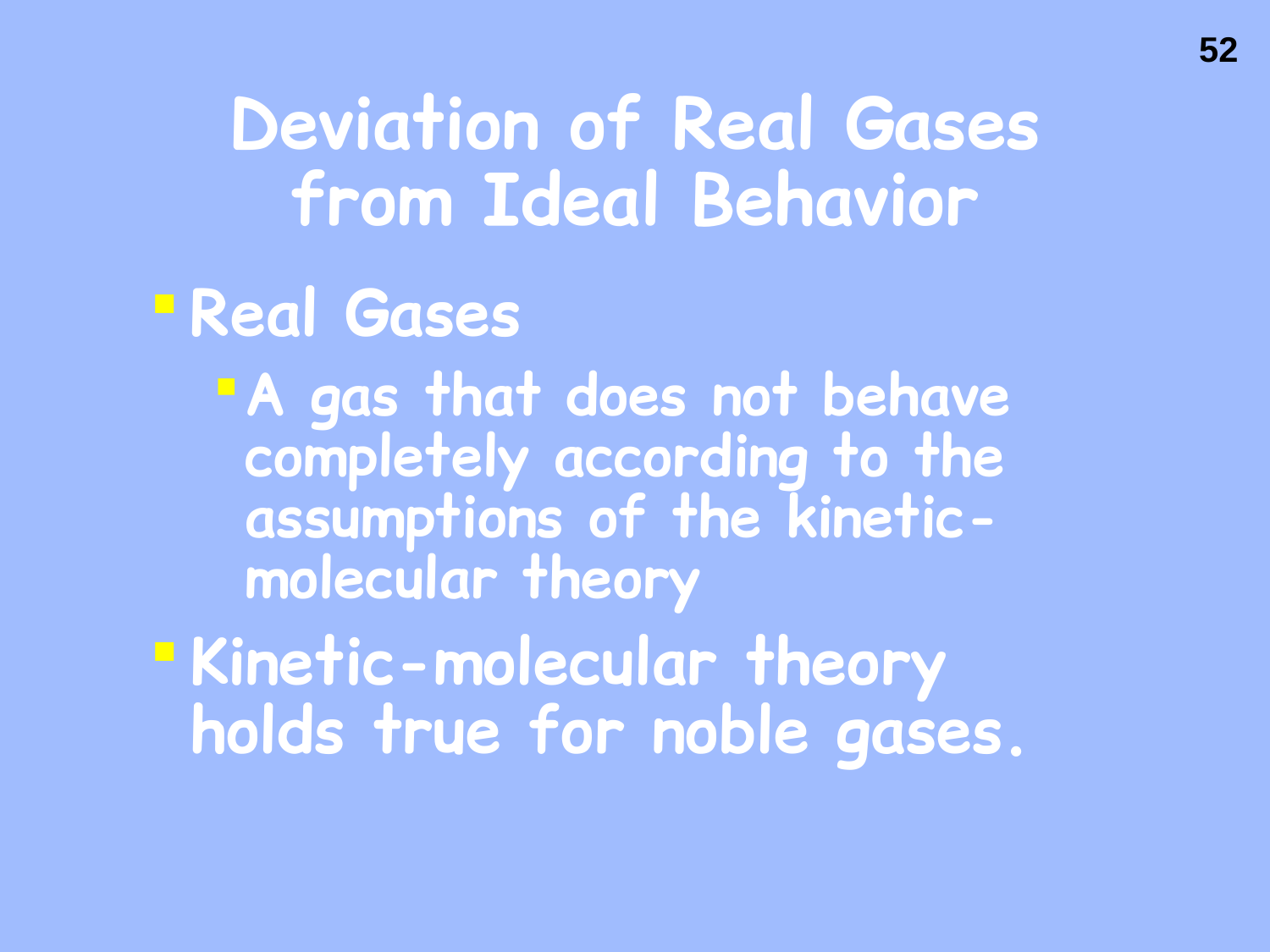

# Deviation of Real Gases from Ideal Behavior
Real Gases
A gas that does not behave completely according to the assumptions of the kinetic-molecular theory
Kinetic-molecular theory holds true for noble gases.